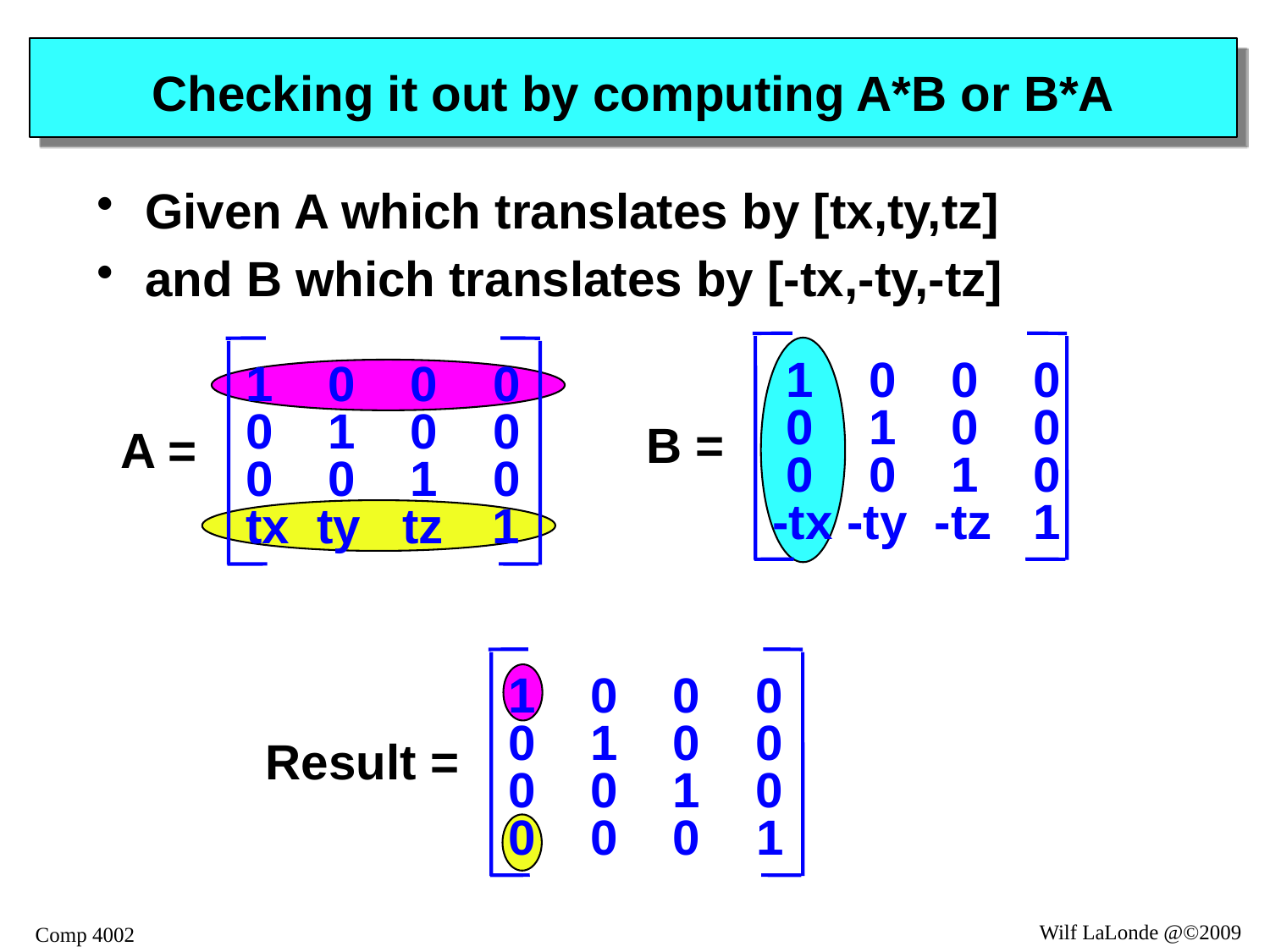

# Checking it out by computing A*B or B*A
Given A which translates by [tx,ty,tz]
and B which translates by [-tx,-ty,-tz]

 1    0    0    0
 0    1    0    0
 0    0    1    0
-tx -ty  -tz   1
B =

1    0    0    0
0    1    0    0
0    0    1    0
tx  ty   tz    1
A =

1    0    0    0
0    1    0    0
0    0    1    0
0    0    0     1

Result =